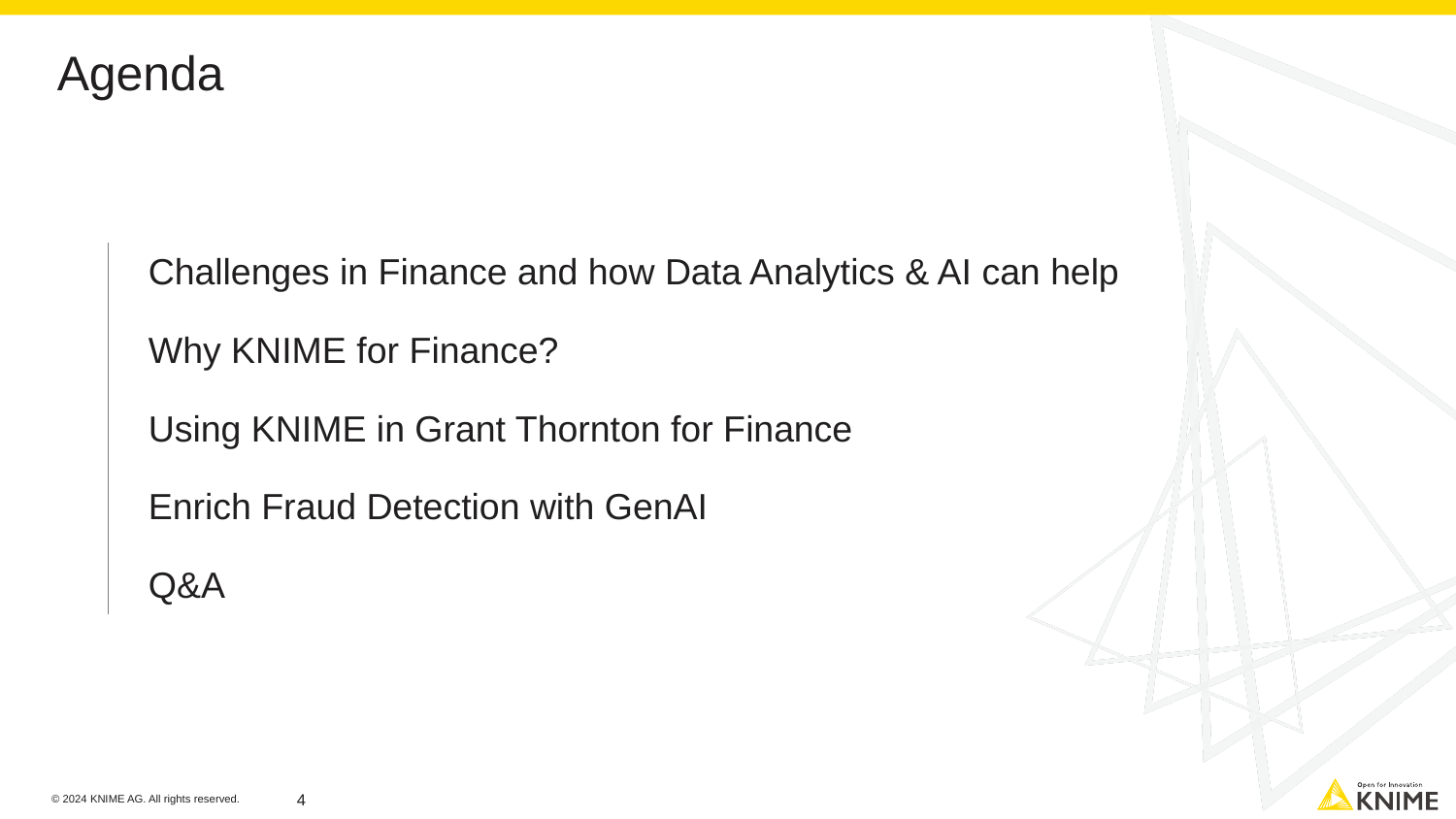

Challenges in Finance and how Data Analytics & AI can help
Why KNIME for Finance?
Using KNIME in Grant Thornton for Finance
Enrich Fraud Detection with GenAI
Q&A
4